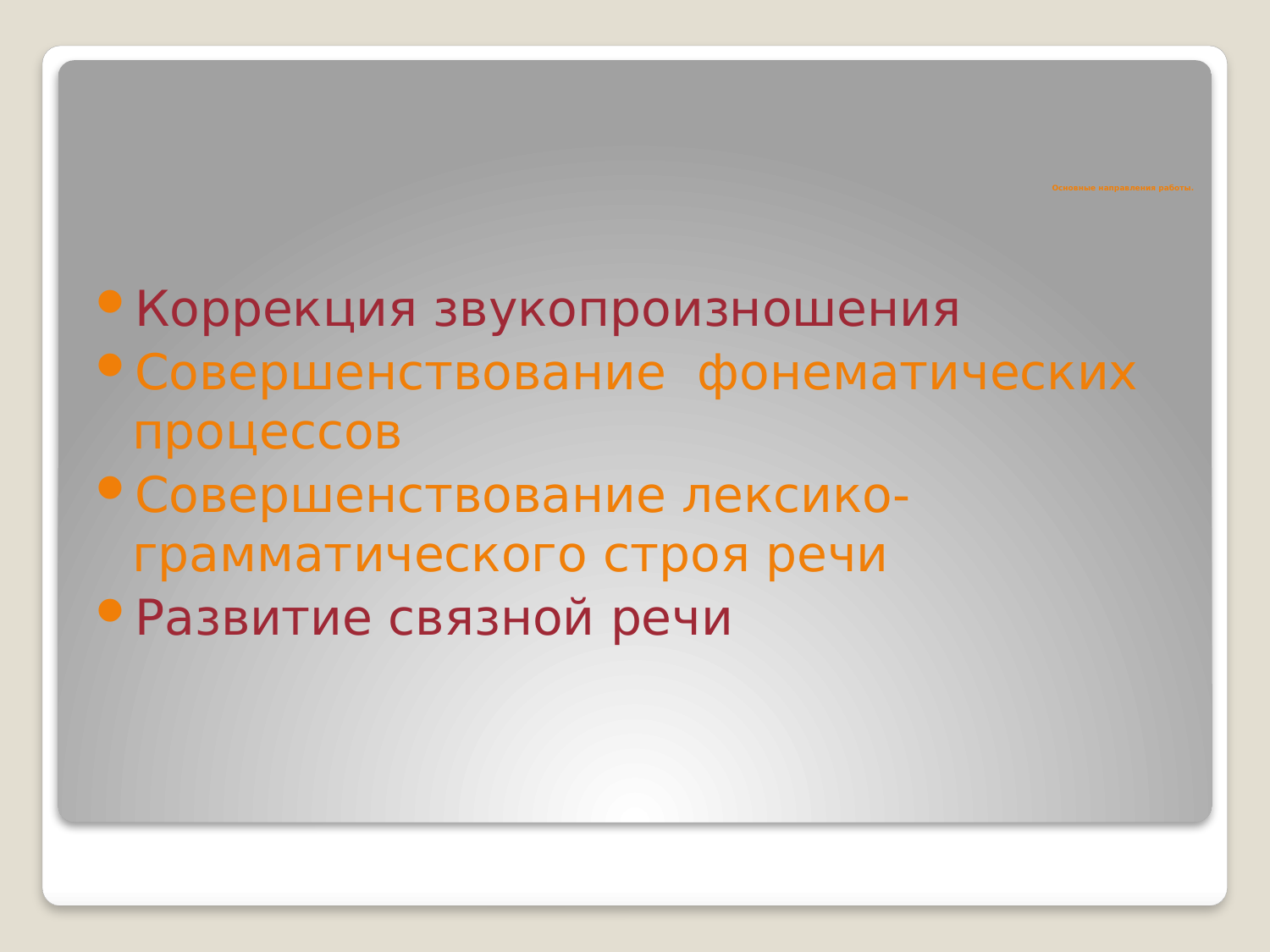

# Основные направления работы.

Коррекция звукопроизношения
Совершенствование  фонематических процессов
Совершенствование лексико-грамматического строя речи
Развитие связной речи